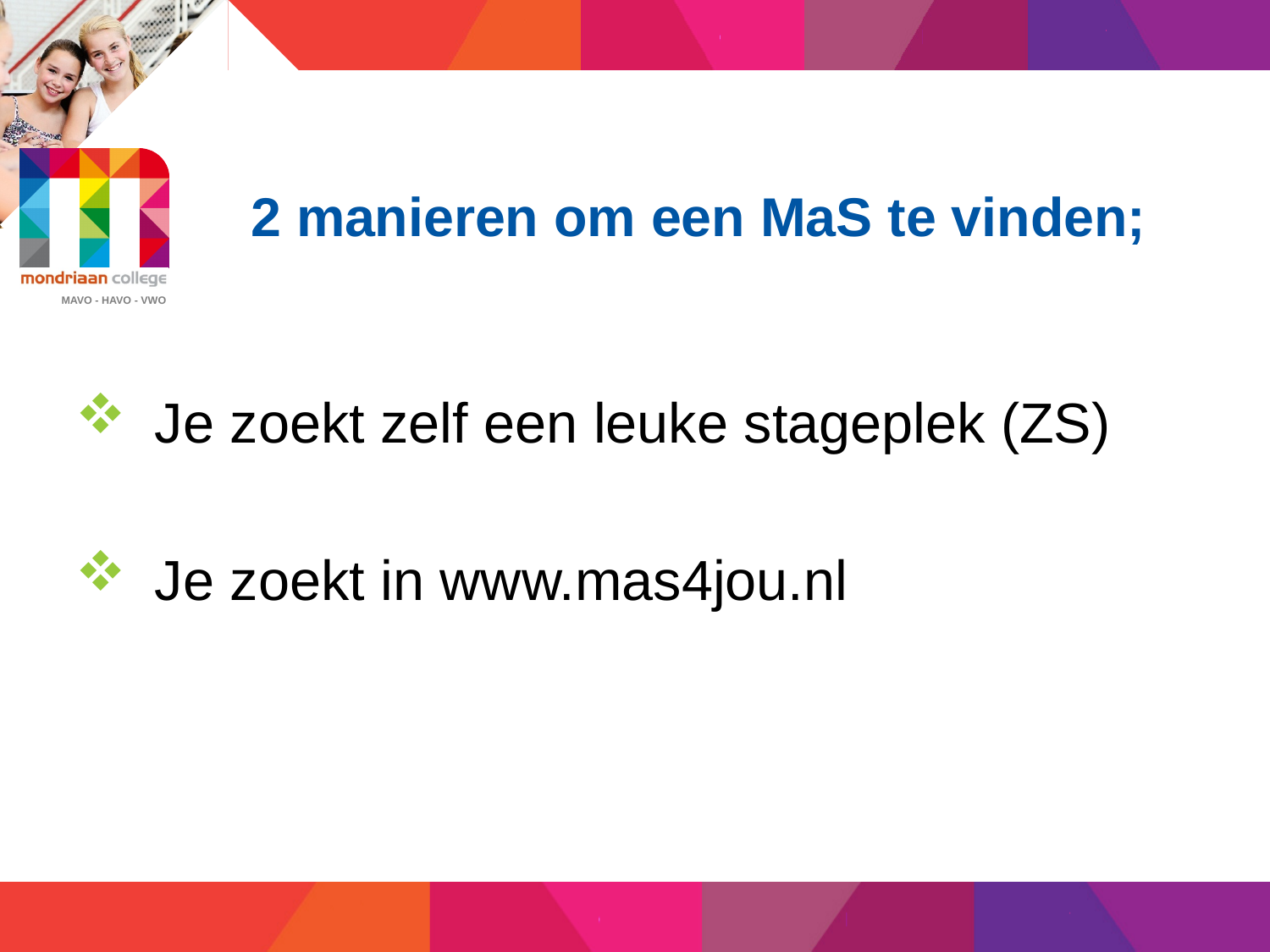

# 2 manieren om een MaS te vinden;

Je zoekt zelf een leuke stageplek (ZS)

Je zoekt in www.mas4jou.nl